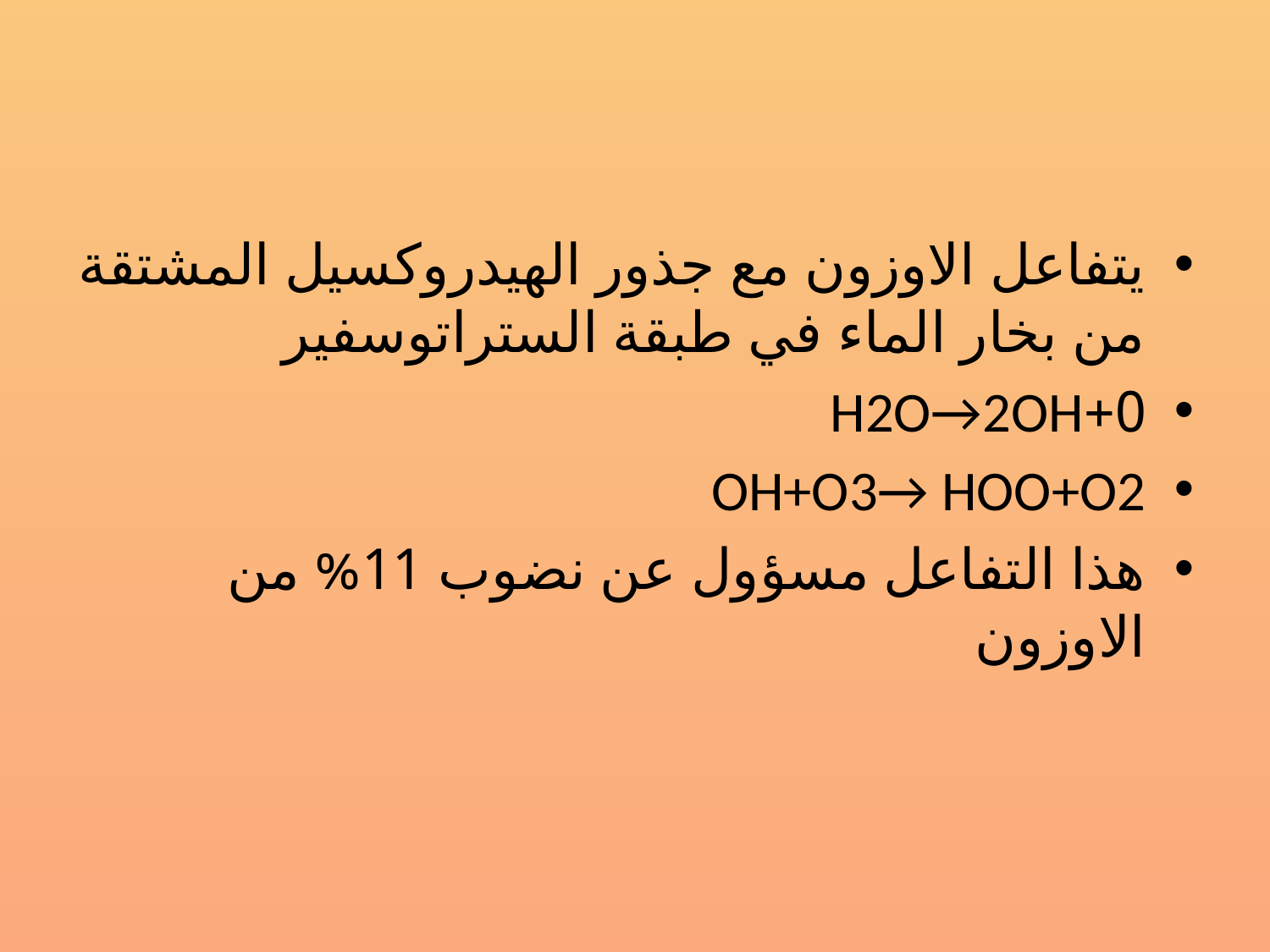

#
يتفاعل الاوزون مع جذور الهيدروكسيل المشتقة من بخار الماء في طبقة الستراتوسفير
0+H2O→2OH
OH+O3→ HOO+O2
هذا التفاعل مسؤول عن نضوب 11% من الاوزون